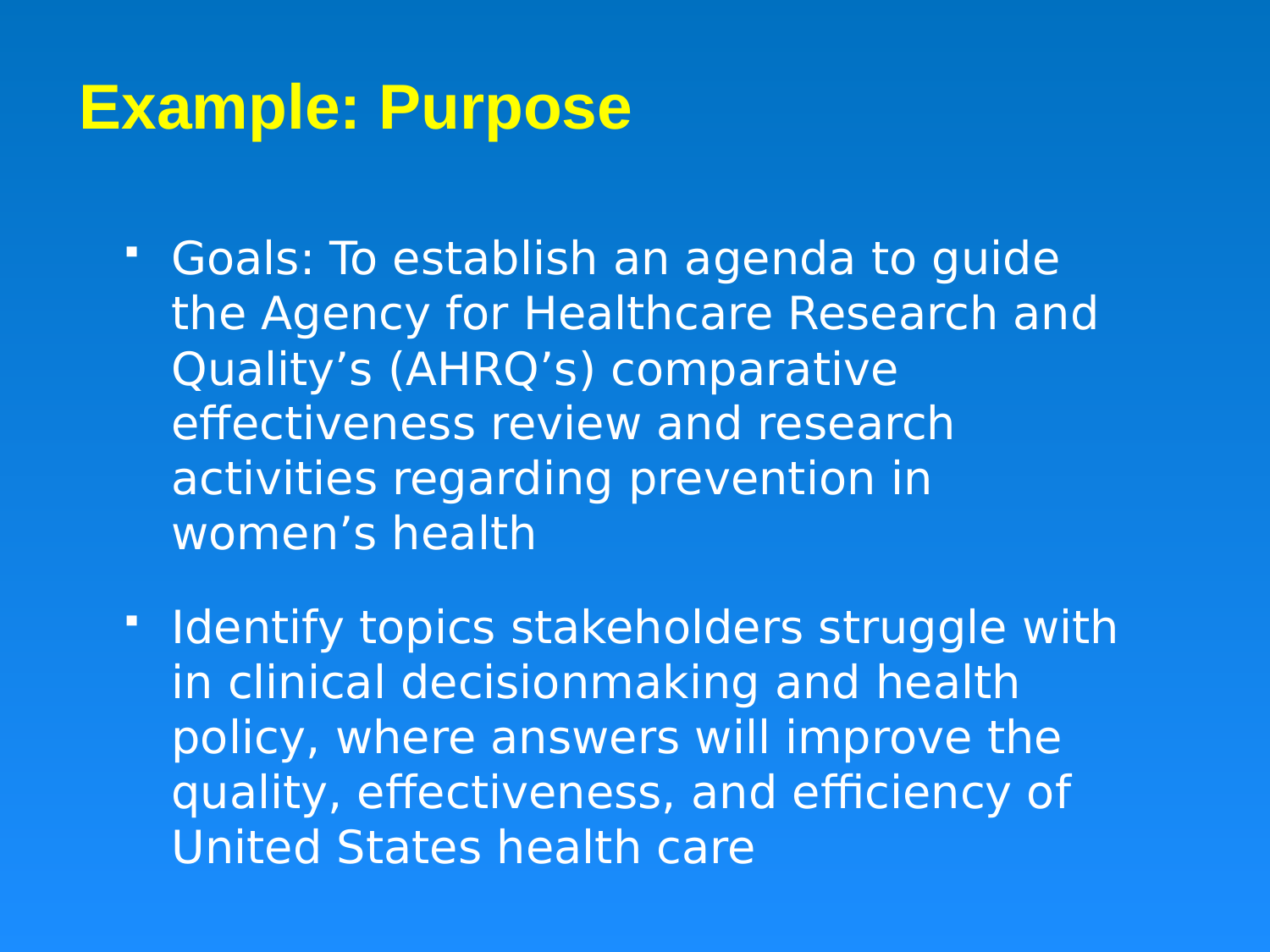

Example: Purpose

Goals: To establish an agenda to guide the Agency for Healthcare Research and Quality’s (AHRQ’s) comparative effectiveness review and research activities regarding prevention in women’s health

Identify topics stakeholders struggle with in clinical decisionmaking and health policy, where answers will improve the quality, effectiveness, and efficiency of United States health care